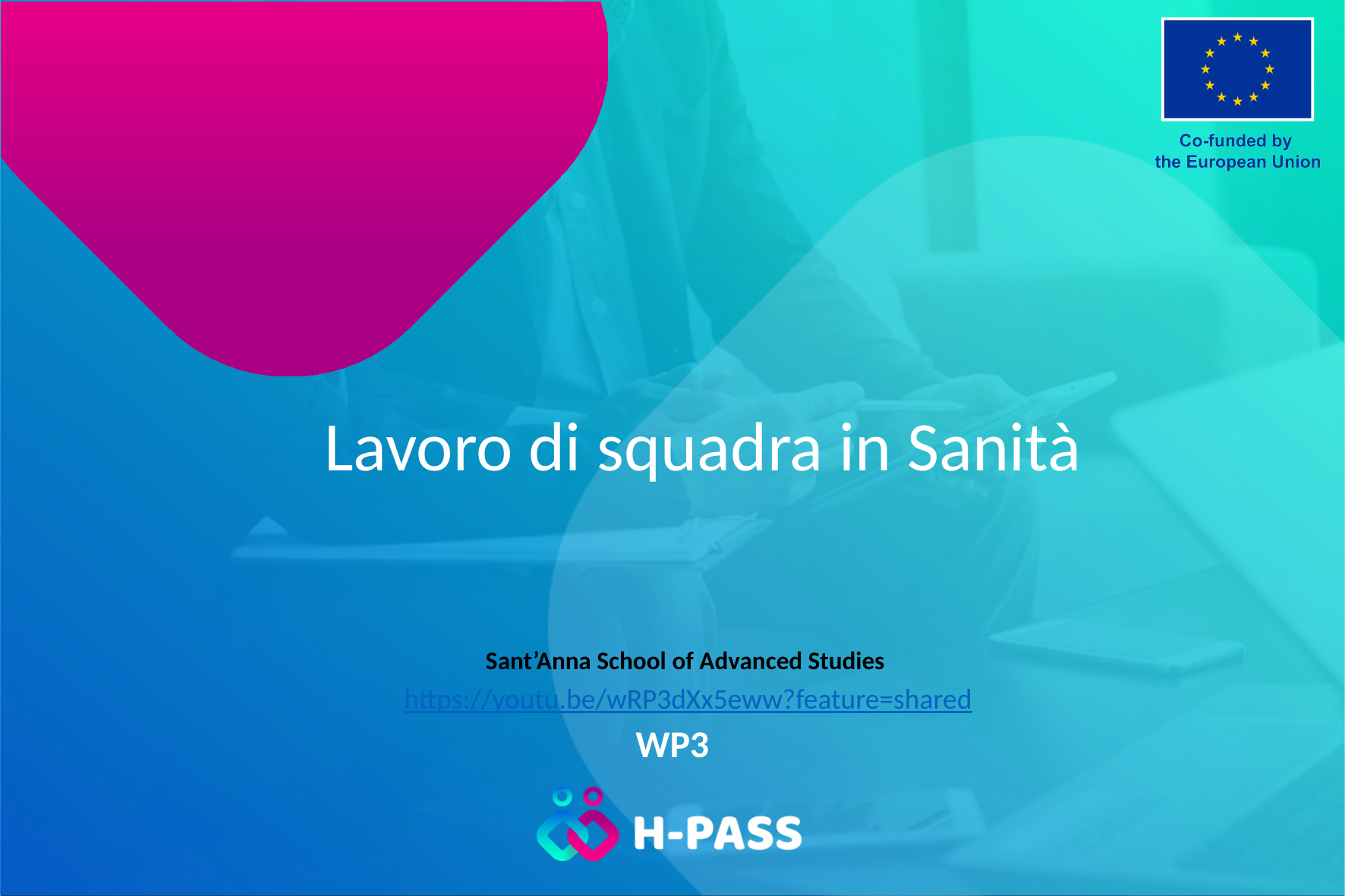

# Lavoro di squadra in Sanità

Sant’Anna School of Advanced Studies
https://youtu.be/wRP3dXx5eww?feature=shared
WP3